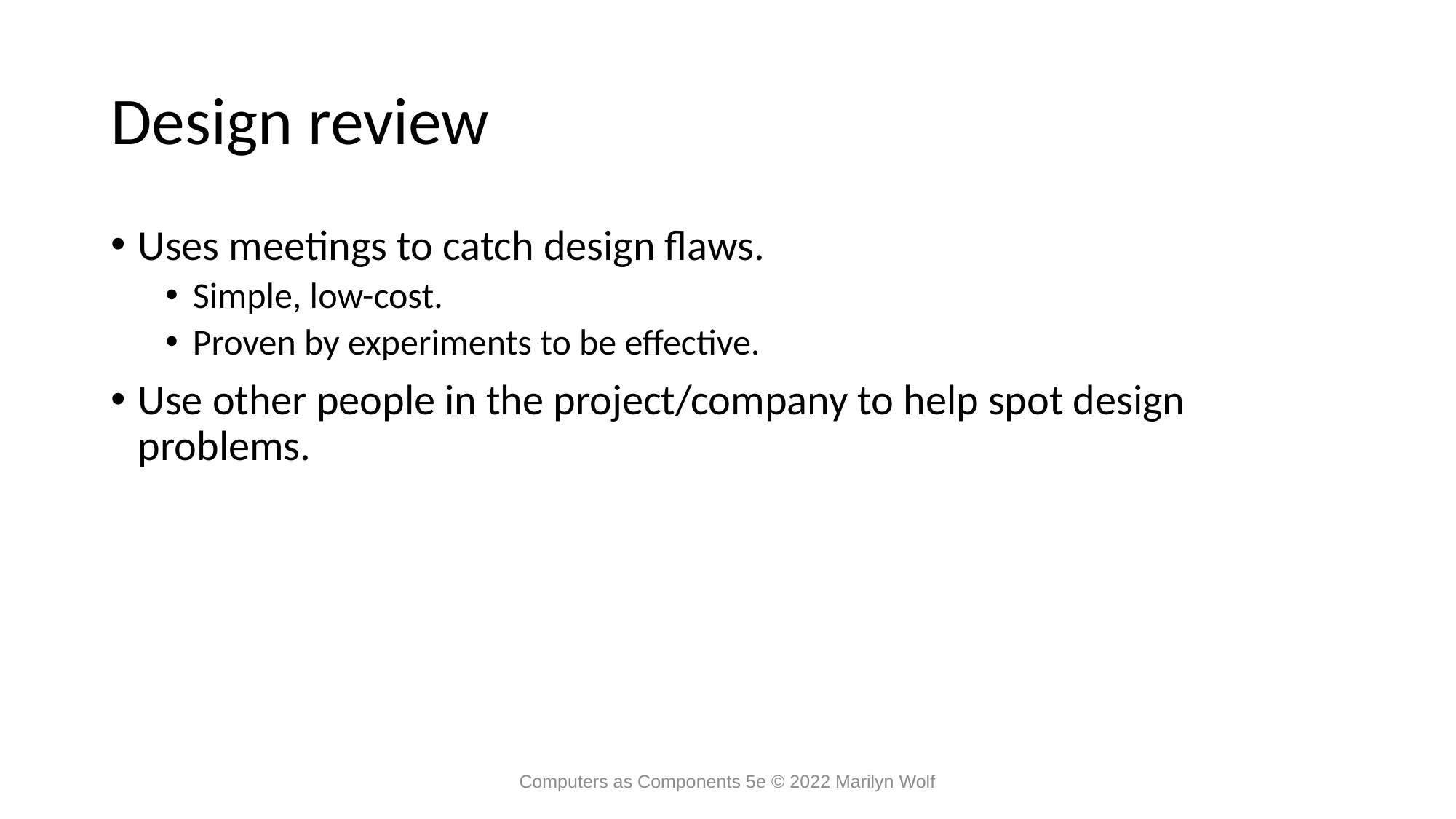

# Design review
Uses meetings to catch design flaws.
Simple, low-cost.
Proven by experiments to be effective.
Use other people in the project/company to help spot design problems.
Computers as Components 5e © 2022 Marilyn Wolf